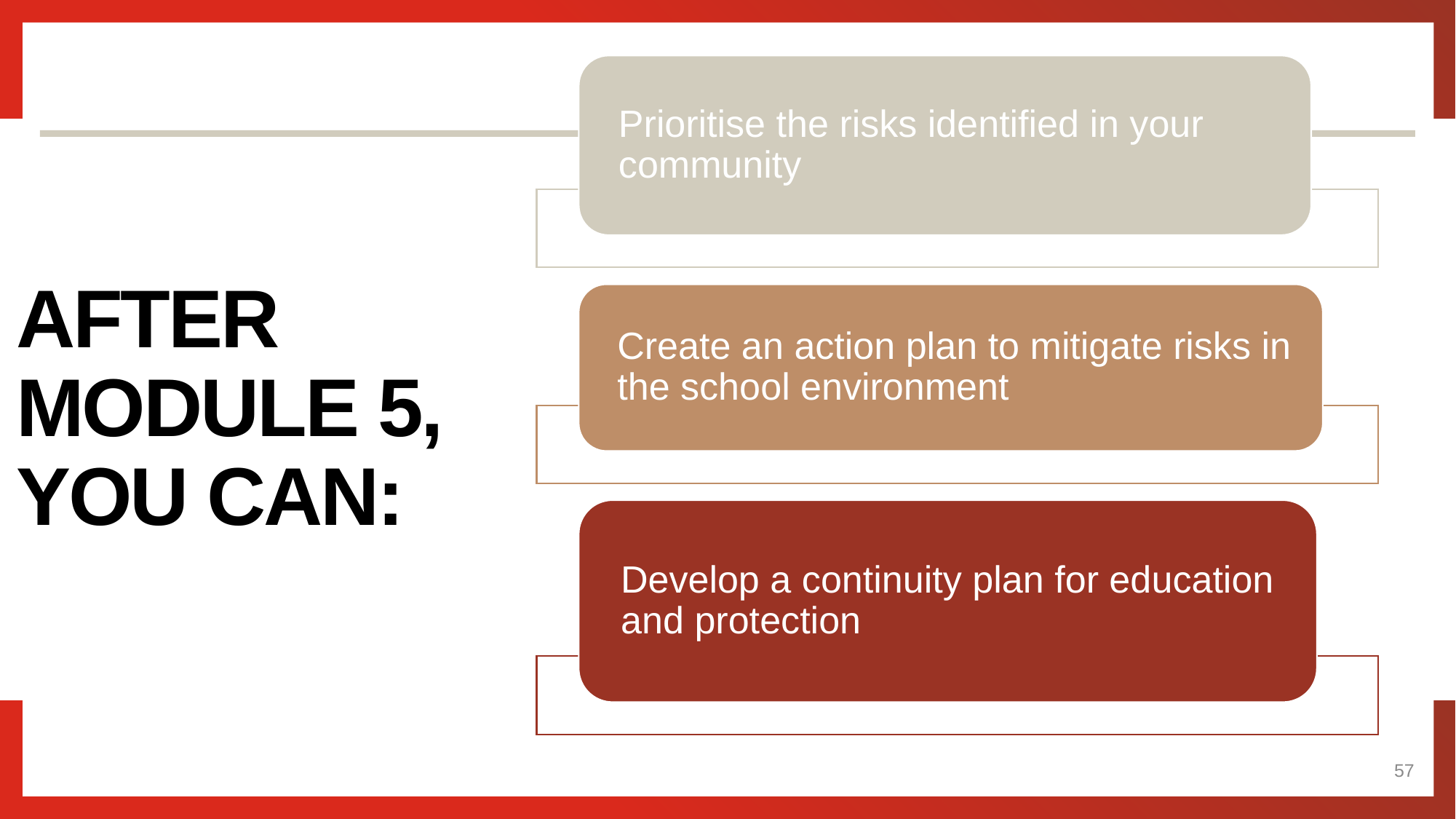

Prioritise the risks identified in your community
Create an action plan to mitigate risks in the school environment
Develop a continuity plan for education and protection
# After module 5, you can:
57